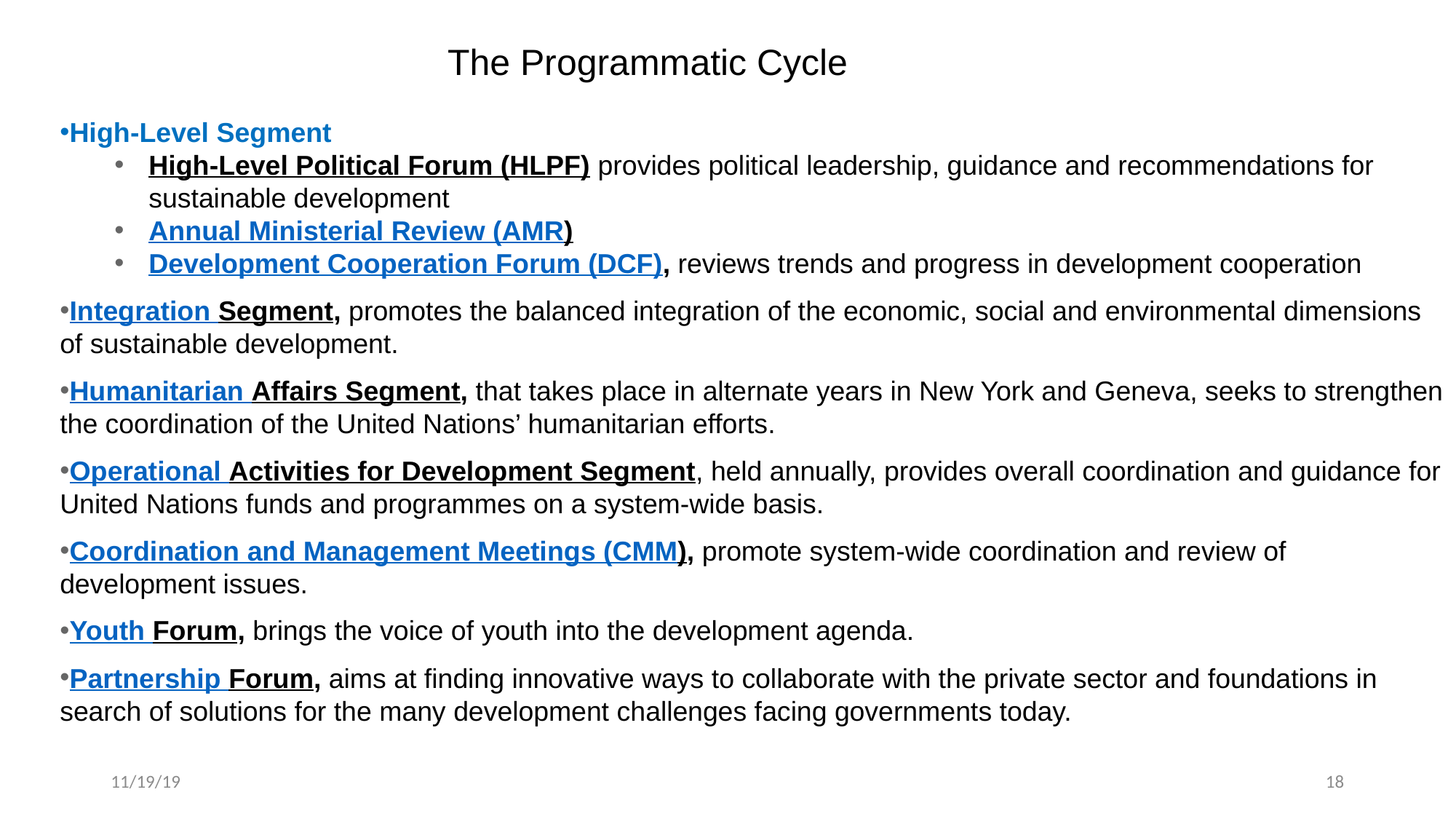

The Programmatic Cycle
High-Level Segment
High-Level Political Forum (HLPF) provides political leadership, guidance and recommendations for sustainable development
Annual Ministerial Review (AMR)
Development Cooperation Forum (DCF), reviews trends and progress in development cooperation

Integration Segment, promotes the balanced integration of the economic, social and environmental dimensions of sustainable development.

Humanitarian Affairs Segment, that takes place in alternate years in New York and Geneva, seeks to strengthen the coordination of the United Nations’ humanitarian efforts.

Operational Activities for Development Segment, held annually, provides overall coordination and guidance for United Nations funds and programmes on a system-wide basis.

Coordination and Management Meetings (CMM), promote system-wide coordination and review of development issues.

Youth Forum, brings the voice of youth into the development agenda.

Partnership Forum, aims at finding innovative ways to collaborate with the private sector and foundations in search of solutions for the many development challenges facing governments today.
11/19/19

18